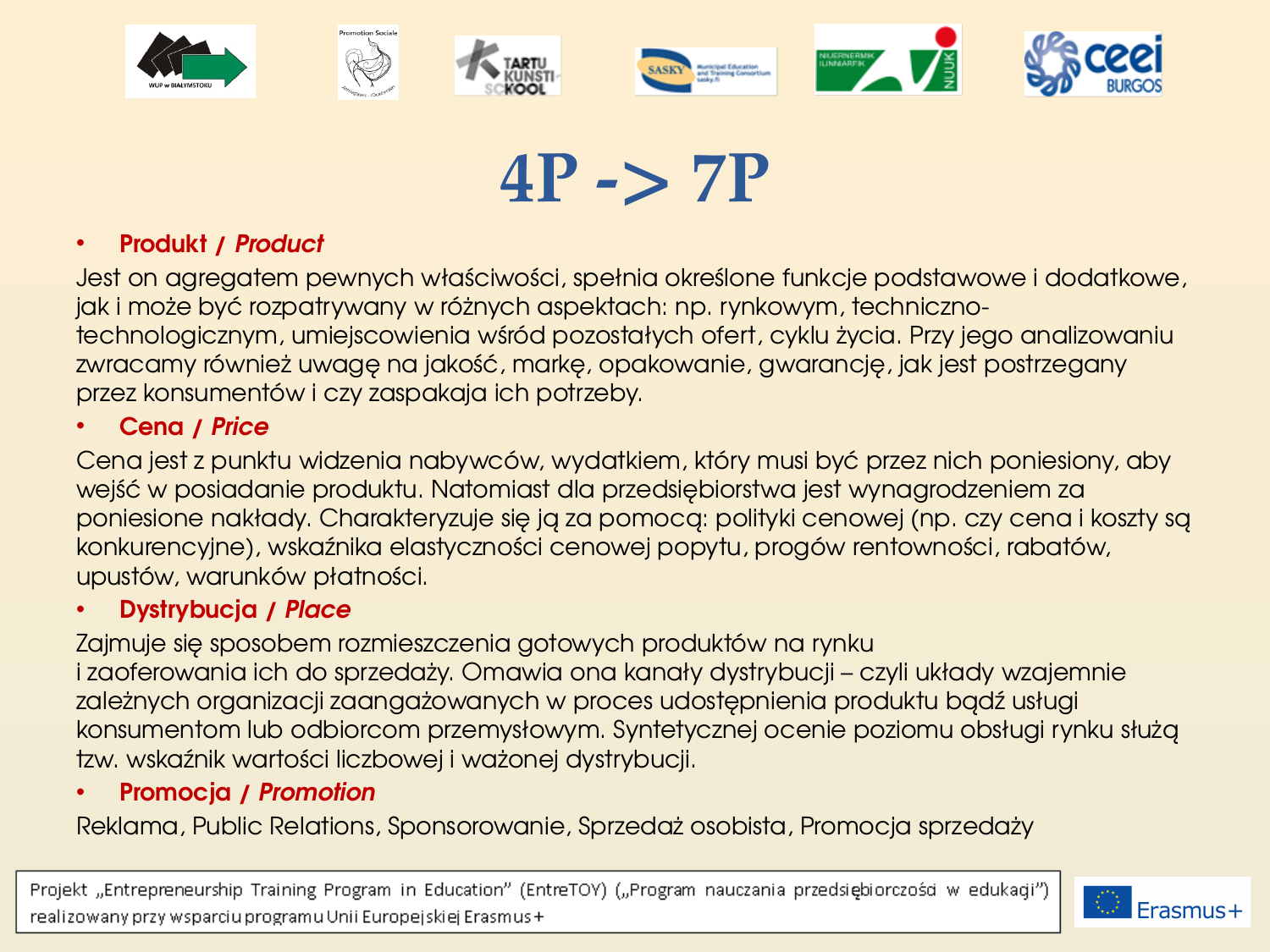

# 4P -> 7P
Produkt / Product
Jest on agregatem pewnych właściwości, spełnia określone funkcje podstawowe i dodatkowe, jak i może być rozpatrywany w różnych aspektach: np. rynkowym, techniczno-technologicznym, umiejscowienia wśród pozostałych ofert, cyklu życia. Przy jego analizowaniu zwracamy również uwagę na jakość, markę, opakowanie, gwarancję, jak jest postrzegany przez konsumentów i czy zaspakaja ich potrzeby.
Cena / Price
Cena jest z punktu widzenia nabywców, wydatkiem, który musi być przez nich poniesiony, aby wejść w posiadanie produktu. Natomiast dla przedsiębiorstwa jest wynagrodzeniem za poniesione nakłady. Charakteryzuje się ją za pomocą: polityki cenowej (np. czy cena i koszty są konkurencyjne), wskaźnika elastyczności cenowej popytu, progów rentowności, rabatów, upustów, warunków płatności.
Dystrybucja / Place
Zajmuje się sposobem rozmieszczenia gotowych produktów na rynku
i zaoferowania ich do sprzedaży. Omawia ona kanały dystrybucji – czyli układy wzajemnie zależnych organizacji zaangażowanych w proces udostępnienia produktu bądź usługi konsumentom lub odbiorcom przemysłowym. Syntetycznej ocenie poziomu obsługi rynku służą tzw. wskaźnik wartości liczbowej i ważonej dystrybucji.
Promocja / Promotion
Reklama, Public Relations, Sponsorowanie, Sprzedaż osobista, Promocja sprzedaży